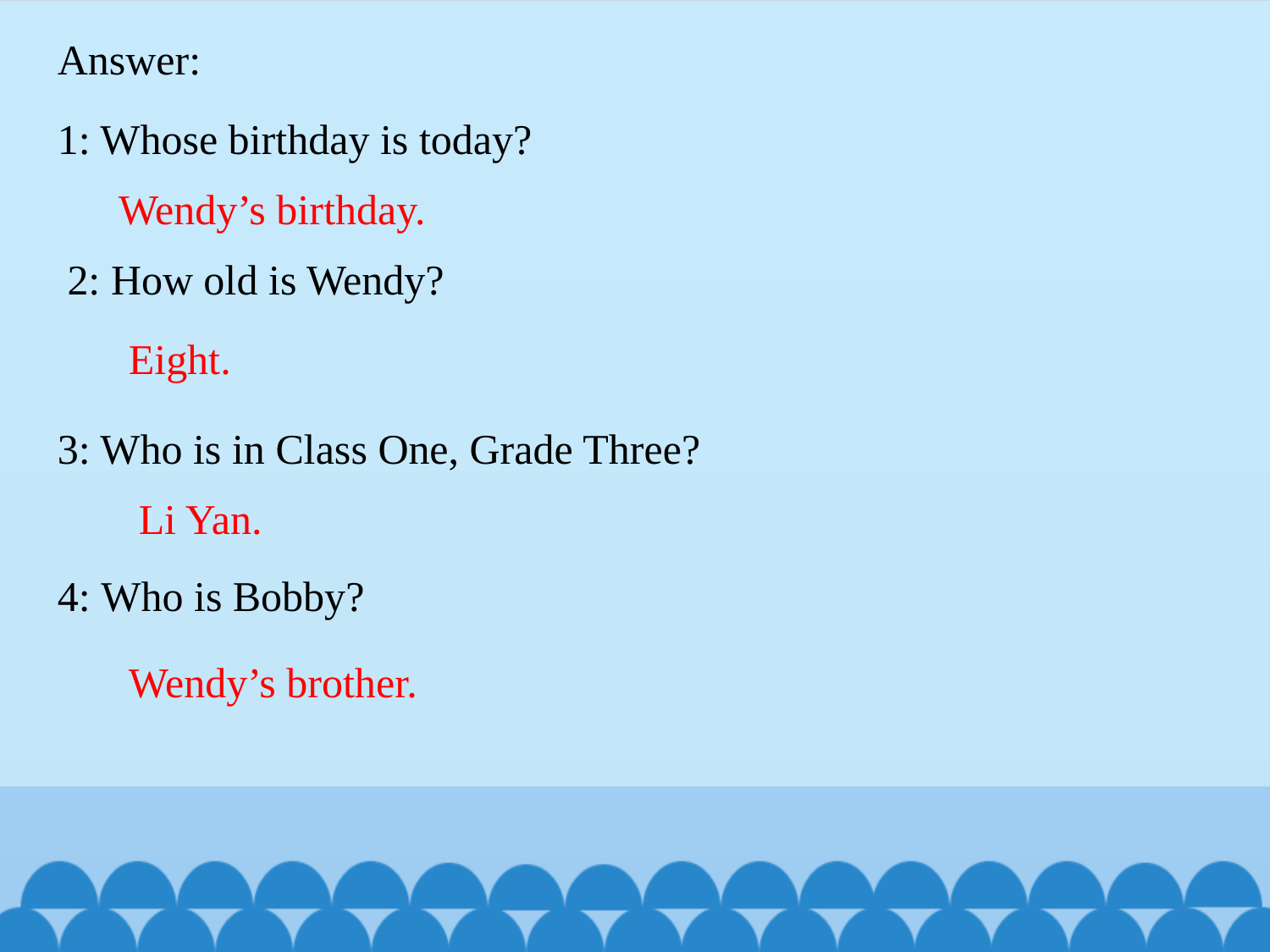

Answer:
1: Whose birthday is today?
  Wendy’s birthday.
2: How old is Wendy?
  Eight.

3: Who is in Class One, Grade Three?
 Li Yan.
4: Who is Bobby?
  Wendy’s brother.